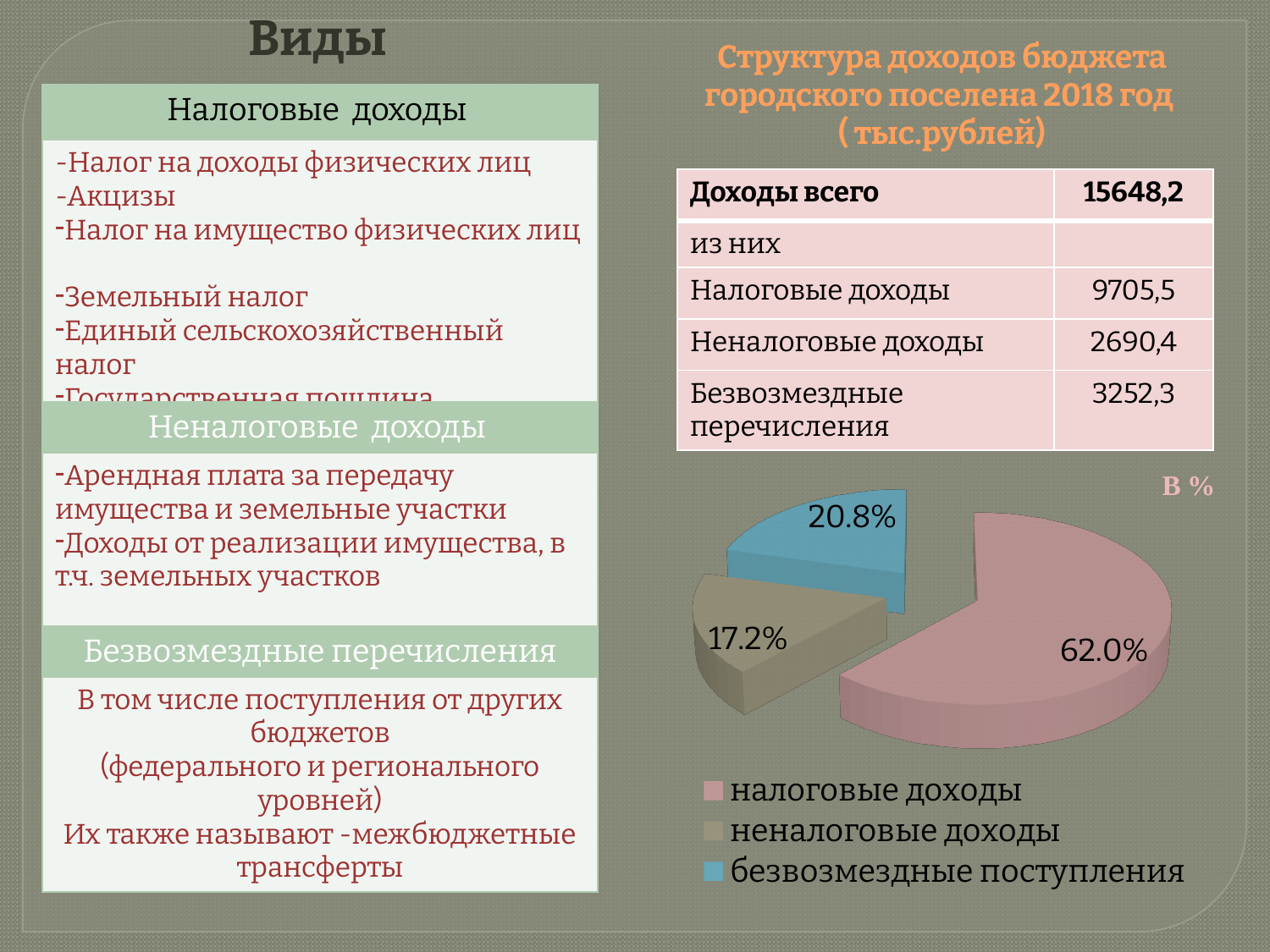

Виды доходов
Структура доходов бюджета городского поселена 2018 год
( тыс.рублей)
| Налоговые доходы |
| --- |
| -Налог на доходы физических лиц -Акцизы Налог на имущество физических лиц Земельный налог Единый сельскохозяйственный налог Государственная пошлина |
| Доходы всего | 15648,2 |
| --- | --- |
| из них |  |
| Налоговые доходы | 9705,5 |
| Неналоговые доходы | 2690,4 |
| Безвозмездные перечисления | 3252,3 |
| Неналоговые доходы |
| --- |
| Арендная плата за передачу имущества и земельные участки Доходы от реализации имущества, в т.ч. земельных участков |

[unsupported chart]

| Безвозмездные перечисления |
| --- |
| В том числе поступления от других бюджетов (федерального и регионального уровней) Их также называют -межбюджетные трансферты |